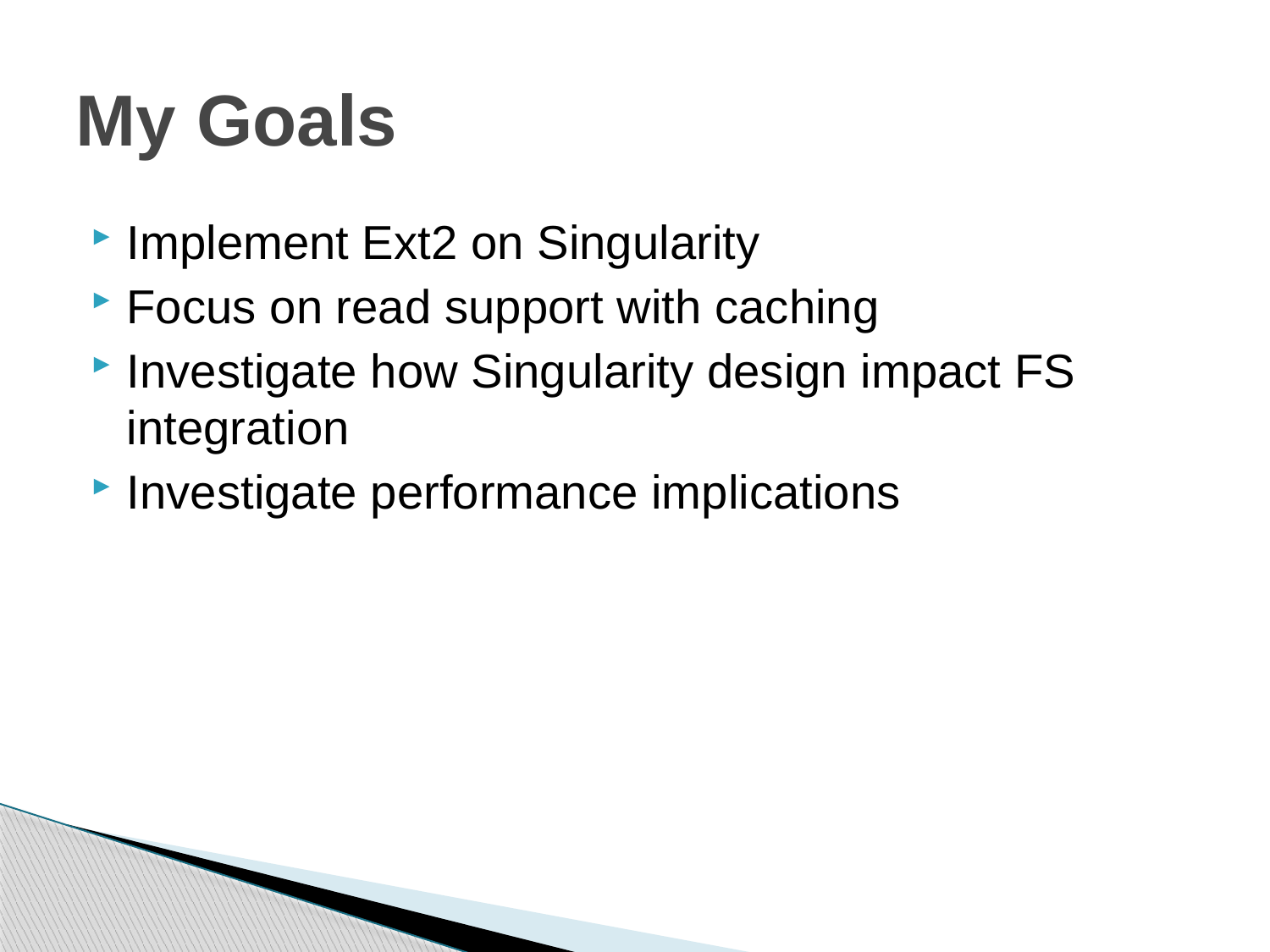

# My Goals
Implement Ext2 on Singularity
Focus on read support with caching
Investigate how Singularity design impact FS integration
Investigate performance implications